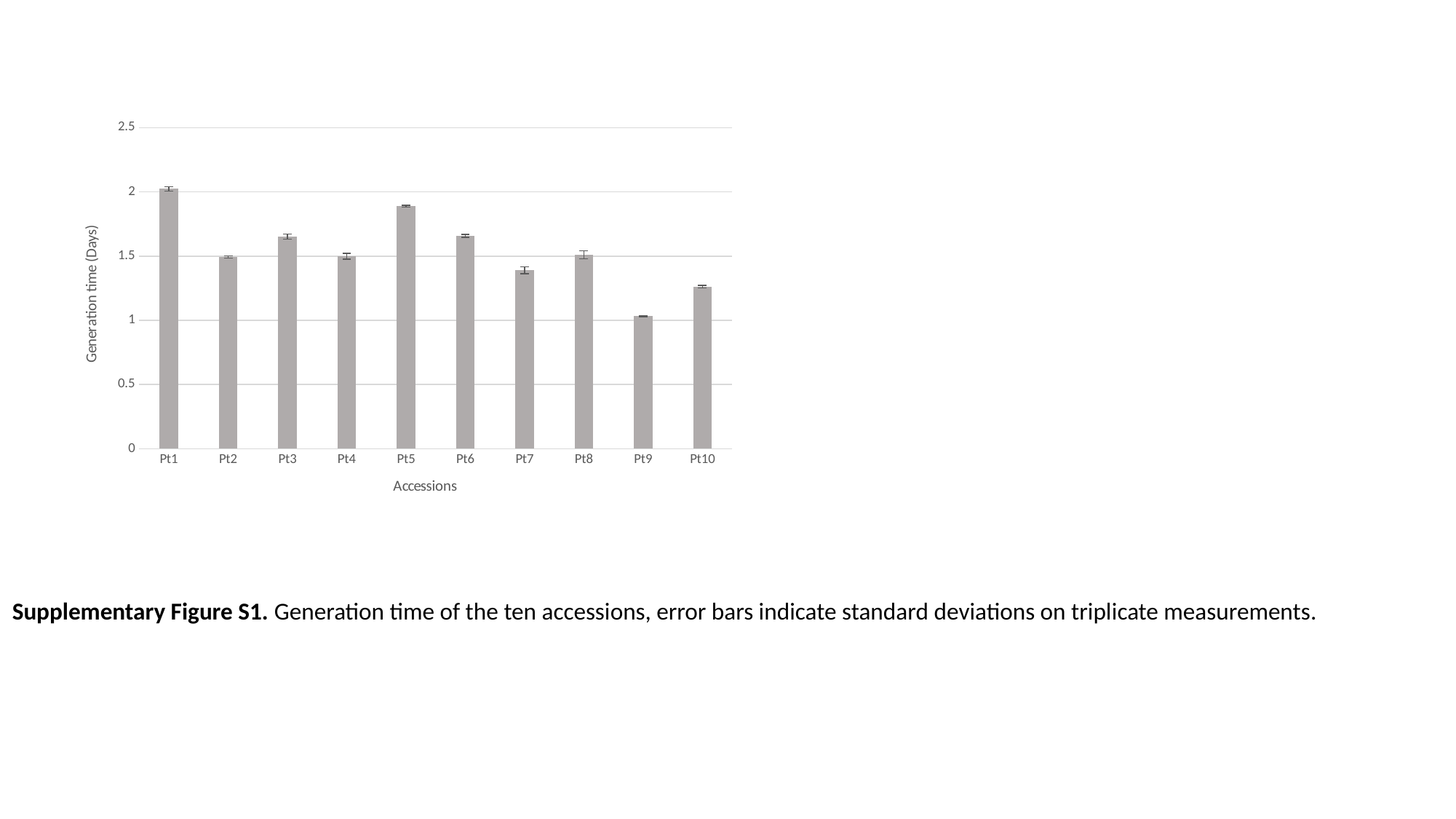

### Chart

| Category | G (Days) |
|---|---|
| Pt1 | 2.0231966741387777 |
| Pt2 | 1.4928864539305304 |
| Pt3 | 1.652317474517152 |
| Pt4 | 1.4986966066160978 |
| Pt5 | 1.8886844156946738 |
| Pt6 | 1.656265664420419 |
| Pt7 | 1.3893509331728708 |
| Pt8 | 1.50946685662009 |
| Pt9 | 1.0323907961869903 |
| Pt10 | 1.2621033877639207 |
Supplementary Figure S1. Generation time of the ten accessions, error bars indicate standard deviations on triplicate measurements.